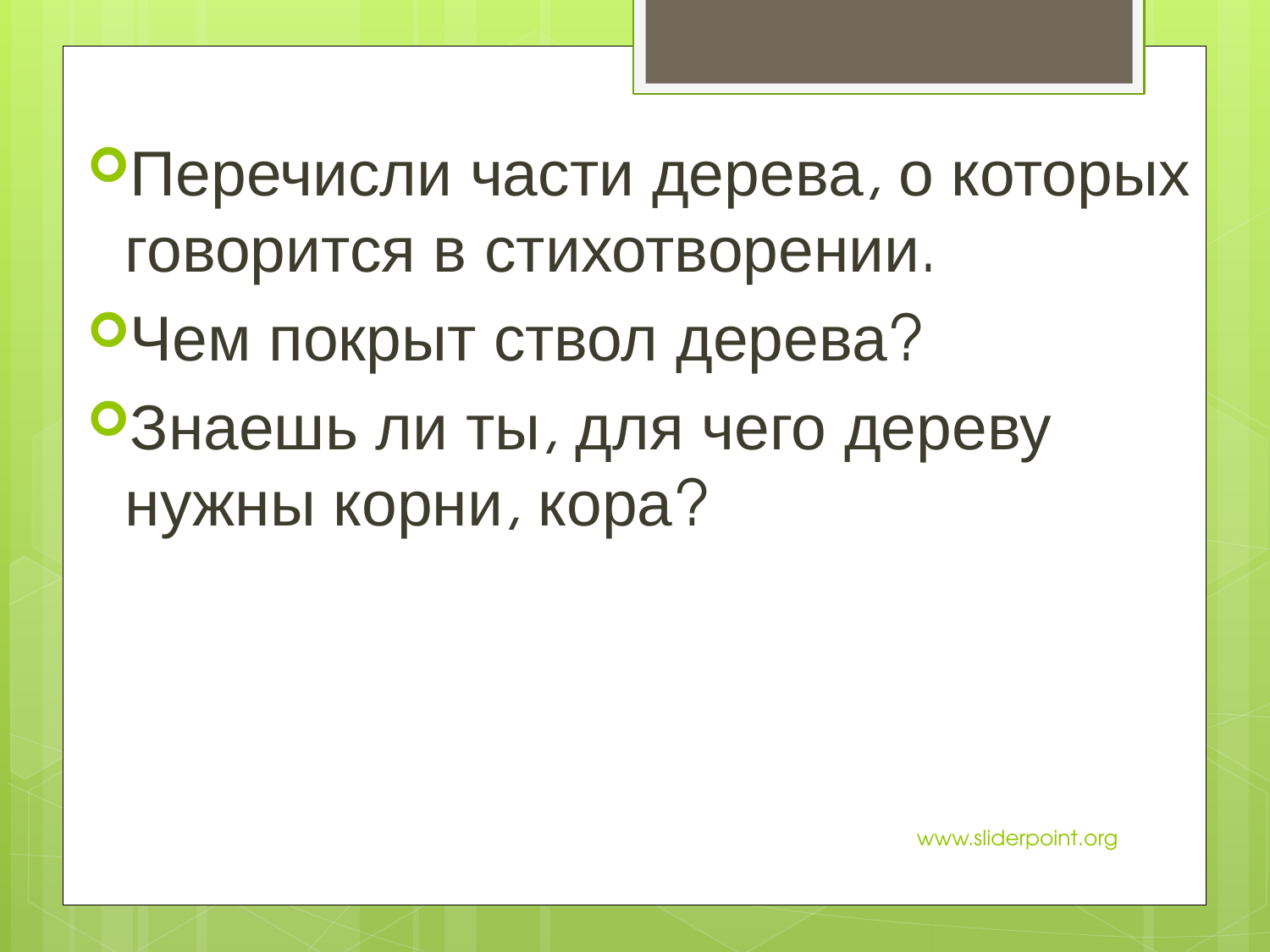

Перечисли части дерева, о которых говорится в стихотворении.
Чем покрыт ствол дерева?
Знаешь ли ты, для чего дереву нужны корни, кора?
www.sliderpoint.org